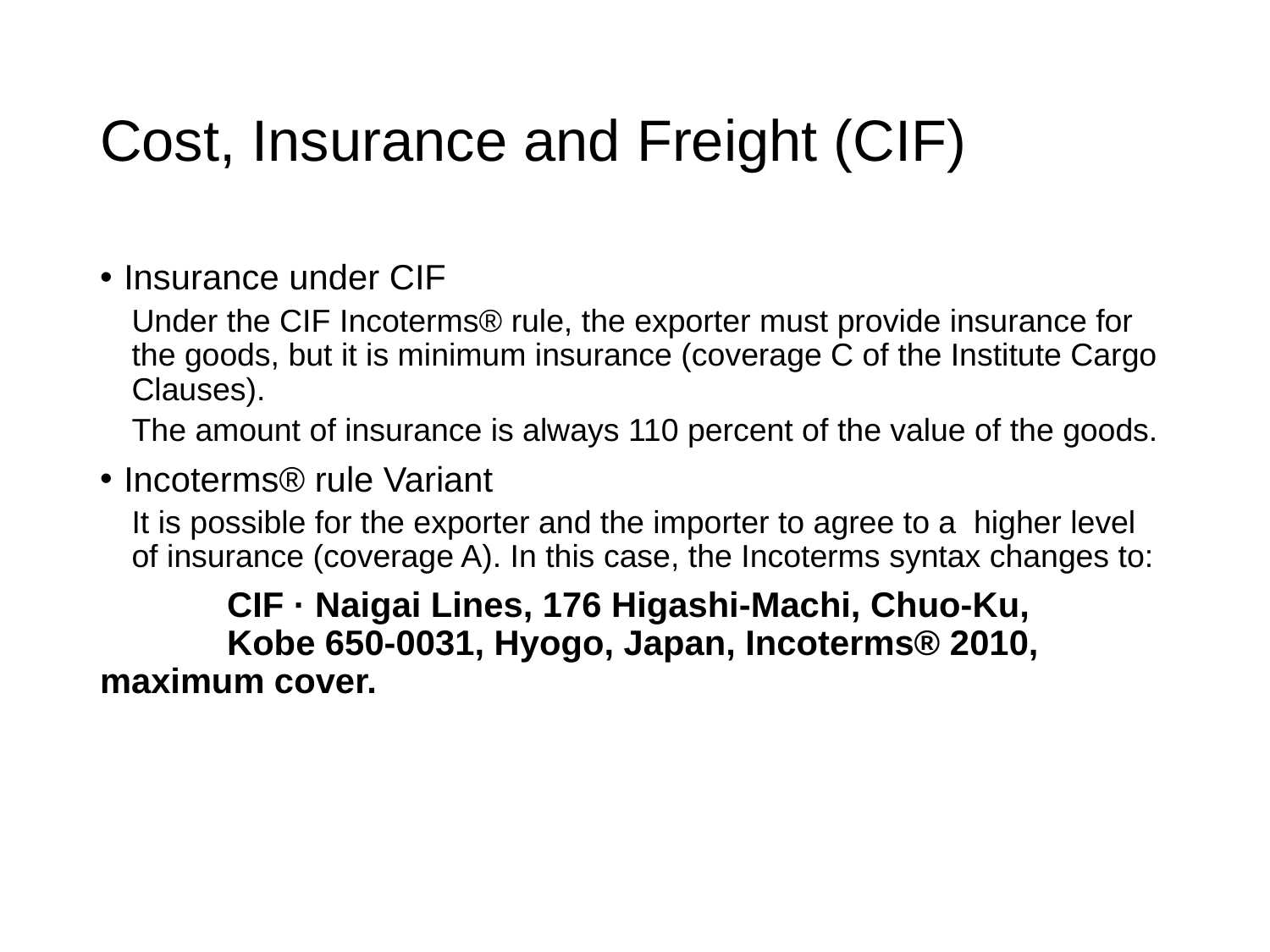

# Cost, Insurance and Freight (CIF)
Insurance under CIF
Under the CIF Incoterms® rule, the exporter must provide insurance for the goods, but it is minimum insurance (coverage C of the Institute Cargo Clauses).
The amount of insurance is always 110 percent of the value of the goods.
Incoterms® rule Variant
It is possible for the exporter and the importer to agree to a  higher level of insurance (coverage A). In this case, the Incoterms syntax changes to:
	CIF · Naigai Lines, 176 Higashi-Machi, Chuo-Ku,
	Kobe 650-0031, Hyogo, Japan, Incoterms® 2010, 	maximum cover.